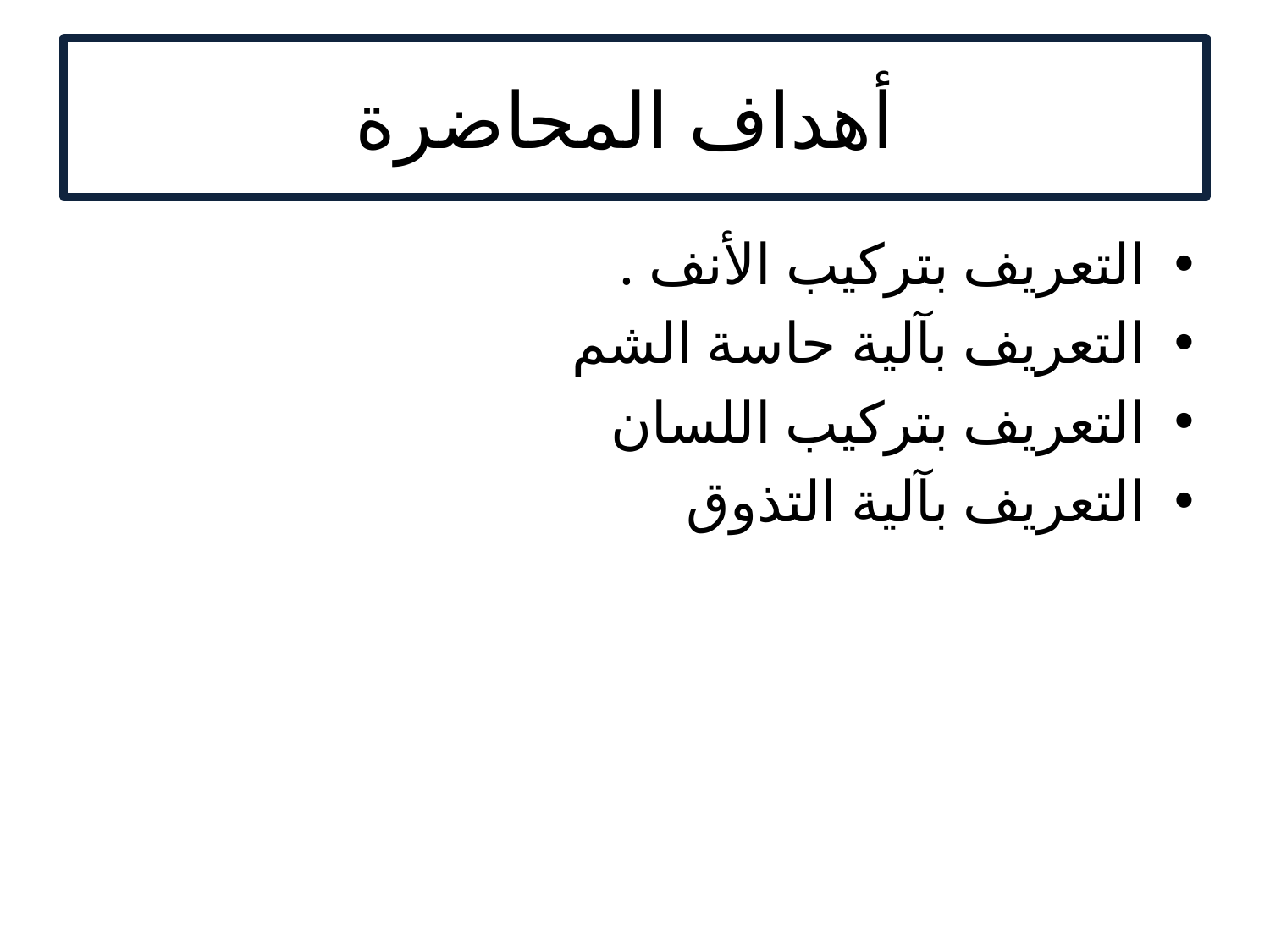

# أهداف المحاضرة
التعريف بتركيب الأنف .
التعريف بآلية حاسة الشم
التعريف بتركيب اللسان
التعريف بآلية التذوق